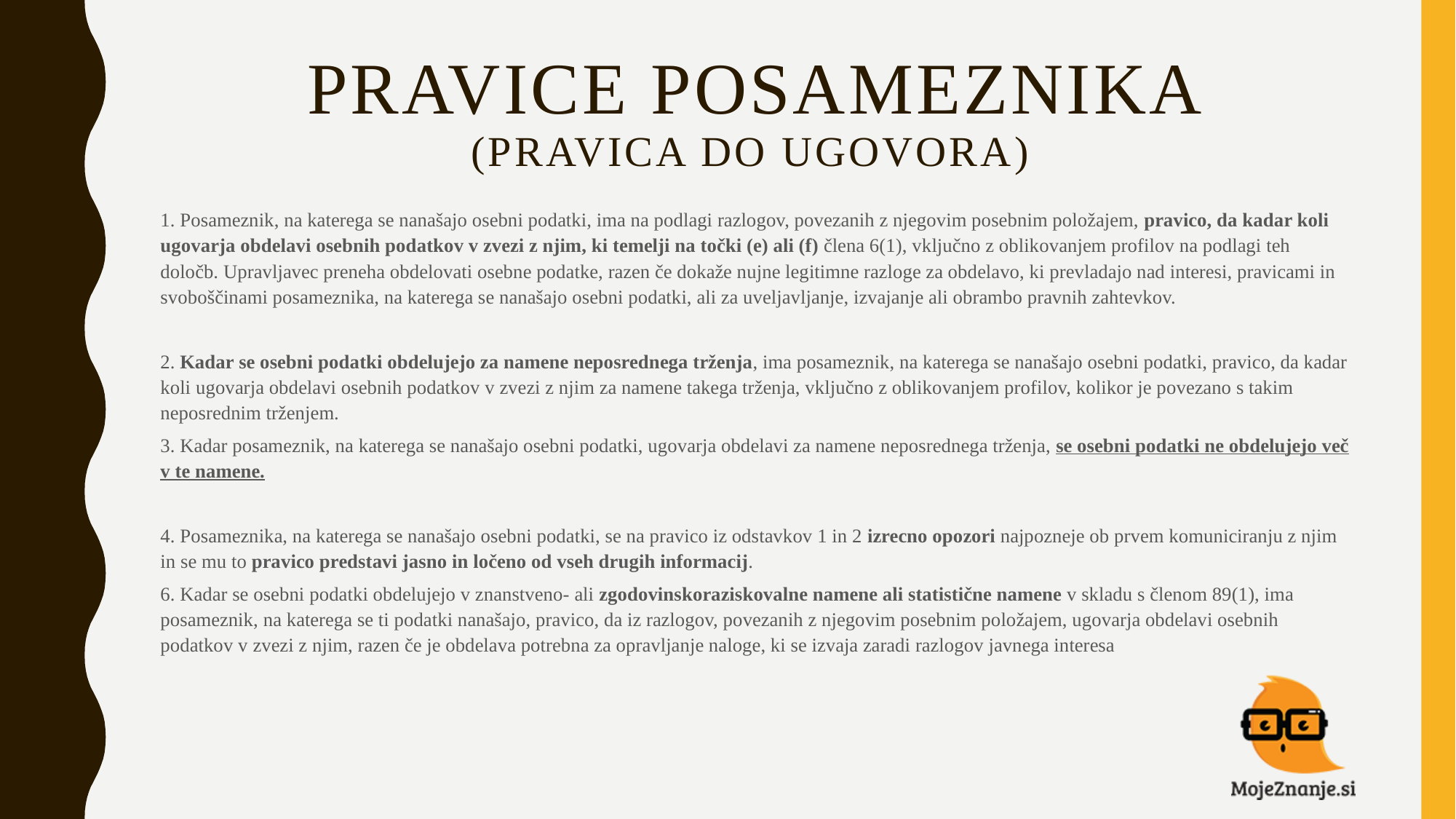

# Pravice posameznika (Pravica DO UGOVORA)
1. Posameznik, na katerega se nanašajo osebni podatki, ima na podlagi razlogov, povezanih z njegovim posebnim položajem, pravico, da kadar koli ugovarja obdelavi osebnih podatkov v zvezi z njim, ki temelji na točki (e) ali (f) člena 6(1), vključno z oblikovanjem profilov na podlagi teh določb. Upravljavec preneha obdelovati osebne podatke, razen če dokaže nujne legitimne razloge za obdelavo, ki prevladajo nad interesi, pravicami in svoboščinami posameznika, na katerega se nanašajo osebni podatki, ali za uveljavljanje, izvajanje ali obrambo pravnih zahtevkov.

2. Kadar se osebni podatki obdelujejo za namene neposrednega trženja, ima posameznik, na katerega se nanašajo osebni podatki, pravico, da kadar koli ugovarja obdelavi osebnih podatkov v zvezi z njim za namene takega trženja, vključno z oblikovanjem profilov, kolikor je povezano s takim neposrednim trženjem.
3. Kadar posameznik, na katerega se nanašajo osebni podatki, ugovarja obdelavi za namene neposrednega trženja, se osebni podatki ne obdelujejo več v te namene.

4. Posameznika, na katerega se nanašajo osebni podatki, se na pravico iz odstavkov 1 in 2 izrecno opozori najpozneje ob prvem komuniciranju z njim in se mu to pravico predstavi jasno in ločeno od vseh drugih informacij.
6. Kadar se osebni podatki obdelujejo v znanstveno- ali zgodovinskoraziskovalne namene ali statistične namene v skladu s členom 89(1), ima posameznik, na katerega se ti podatki nanašajo, pravico, da iz razlogov, povezanih z njegovim posebnim položajem, ugovarja obdelavi osebnih podatkov v zvezi z njim, razen če je obdelava potrebna za opravljanje naloge, ki se izvaja zaradi razlogov javnega interesa